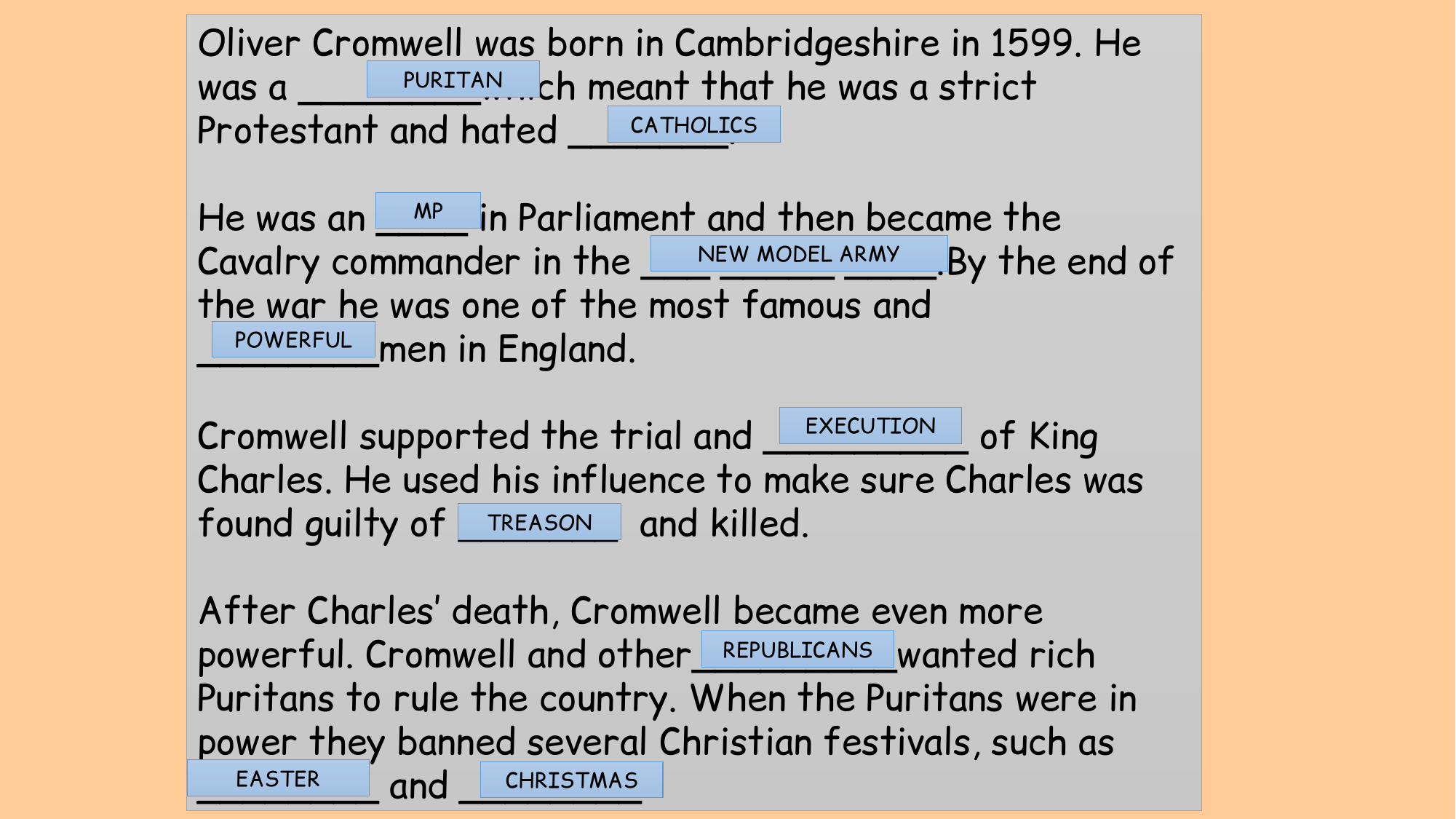

Oliver Cromwell was born in Cambridgeshire in 1599. He was a ________which meant that he was a strict Protestant and hated _______.

He was an ____ in Parliament and then became the Cavalry commander in the ___ _____ ____.By the end of the war he was one of the most famous and ________men in England.

Cromwell supported the trial and _________ of King Charles. He used his influence to make sure Charles was found guilty of _______  and killed.

After Charles’ death, Cromwell became even more powerful. Cromwell and other_________wanted rich Puritans to rule the country. When the Puritans were in power they banned several Christian festivals, such as ________ and ________
PURITAN
CATHOLICS
MP
NEW MODEL ARMY
POWERFUL
EXECUTION
TREASON
REPUBLICANS
EASTER
CHRISTMAS